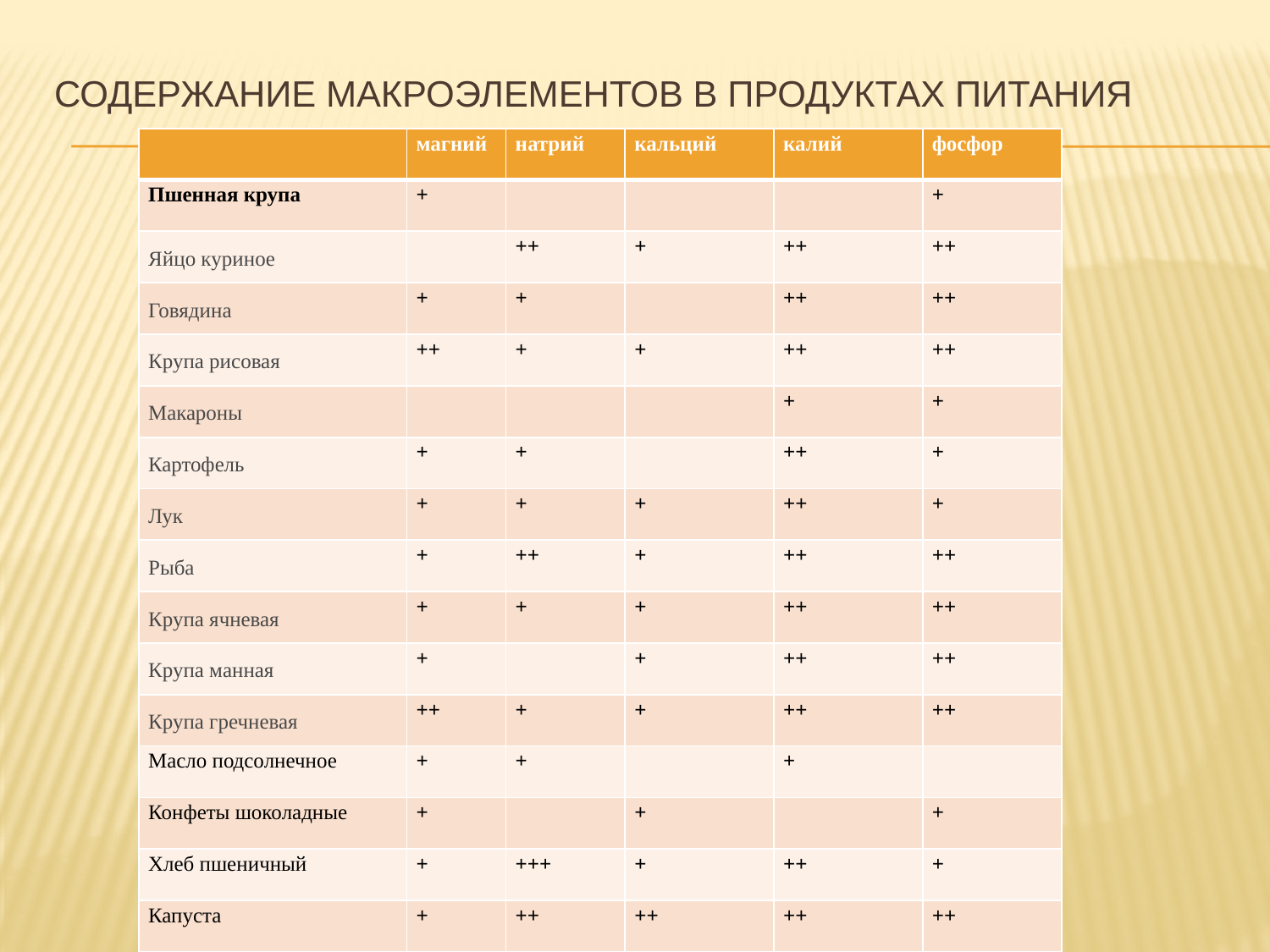

# Содержание макроэлементов в продуктах питания
|  | магний | натрий | кальций | калий | фосфор |
| --- | --- | --- | --- | --- | --- |
| Пшенная крупа | + |  |  |  | + |
| Яйцо куриное |  | ++ | + | ++ | ++ |
| Говядина | + | + |  | ++ | ++ |
| Крупа рисовая | ++ | + | + | ++ | ++ |
| Макароны |  |  |  | + | + |
| Картофель | + | + |  | ++ | + |
| Лук | + | + | + | ++ | + |
| Рыба | + | ++ | + | ++ | ++ |
| Крупа ячневая | + | + | + | ++ | ++ |
| Крупа манная | + |  | + | ++ | ++ |
| Крупа гречневая | ++ | + | + | ++ | ++ |
| Масло подсолнечное | + | + |  | + |  |
| Конфеты шоколадные | + |  | + |  | + |
| Хлеб пшеничный | + | +++ | + | ++ | + |
| Капуста | + | ++ | ++ | ++ | ++ |